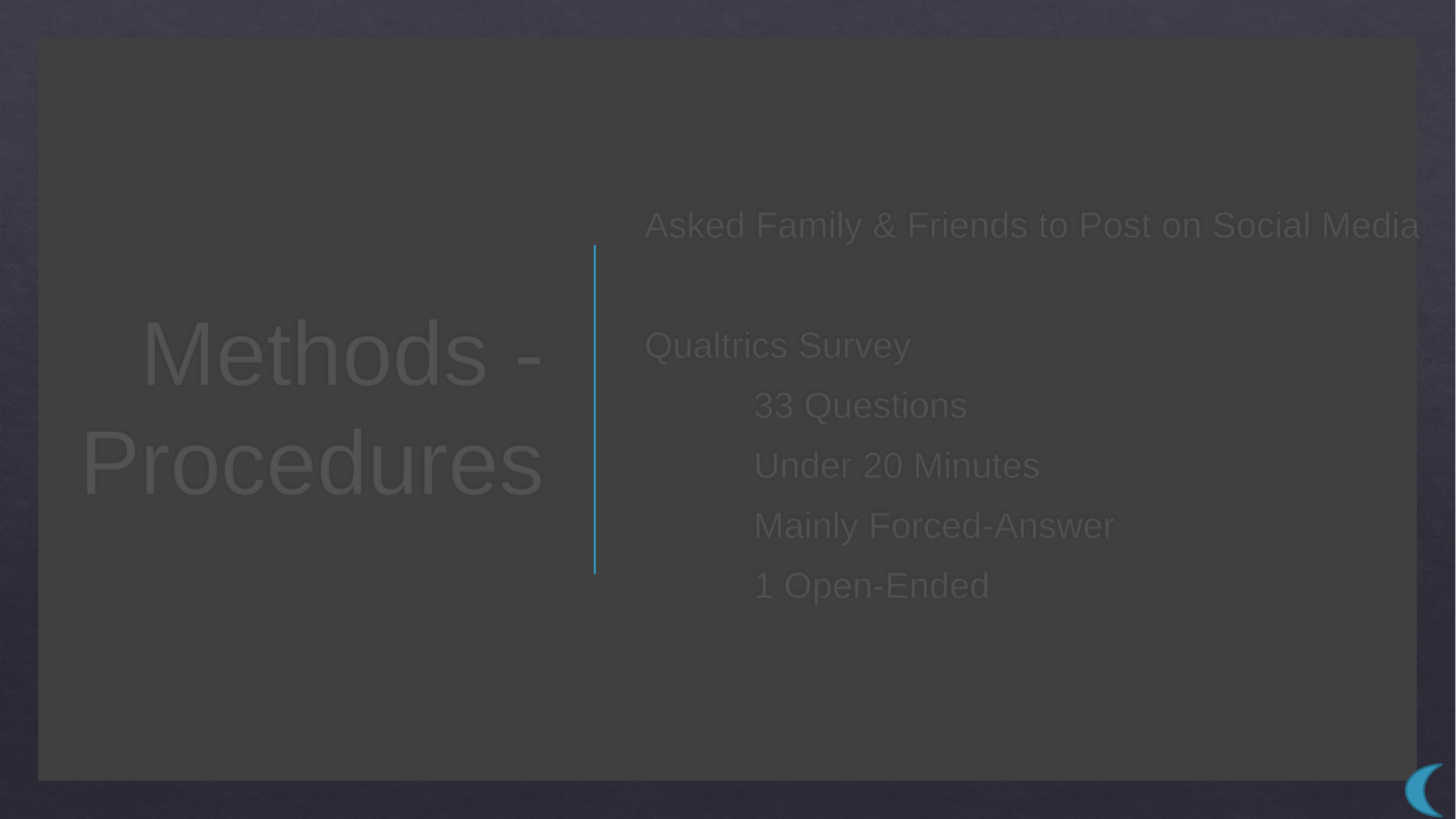

# Methods - Procedures
Asked Family & Friends to Post on Social Media

Qualtrics Survey
	33 Questions
	Under 20 Minutes
	Mainly Forced-Answer
	1 Open-Ended